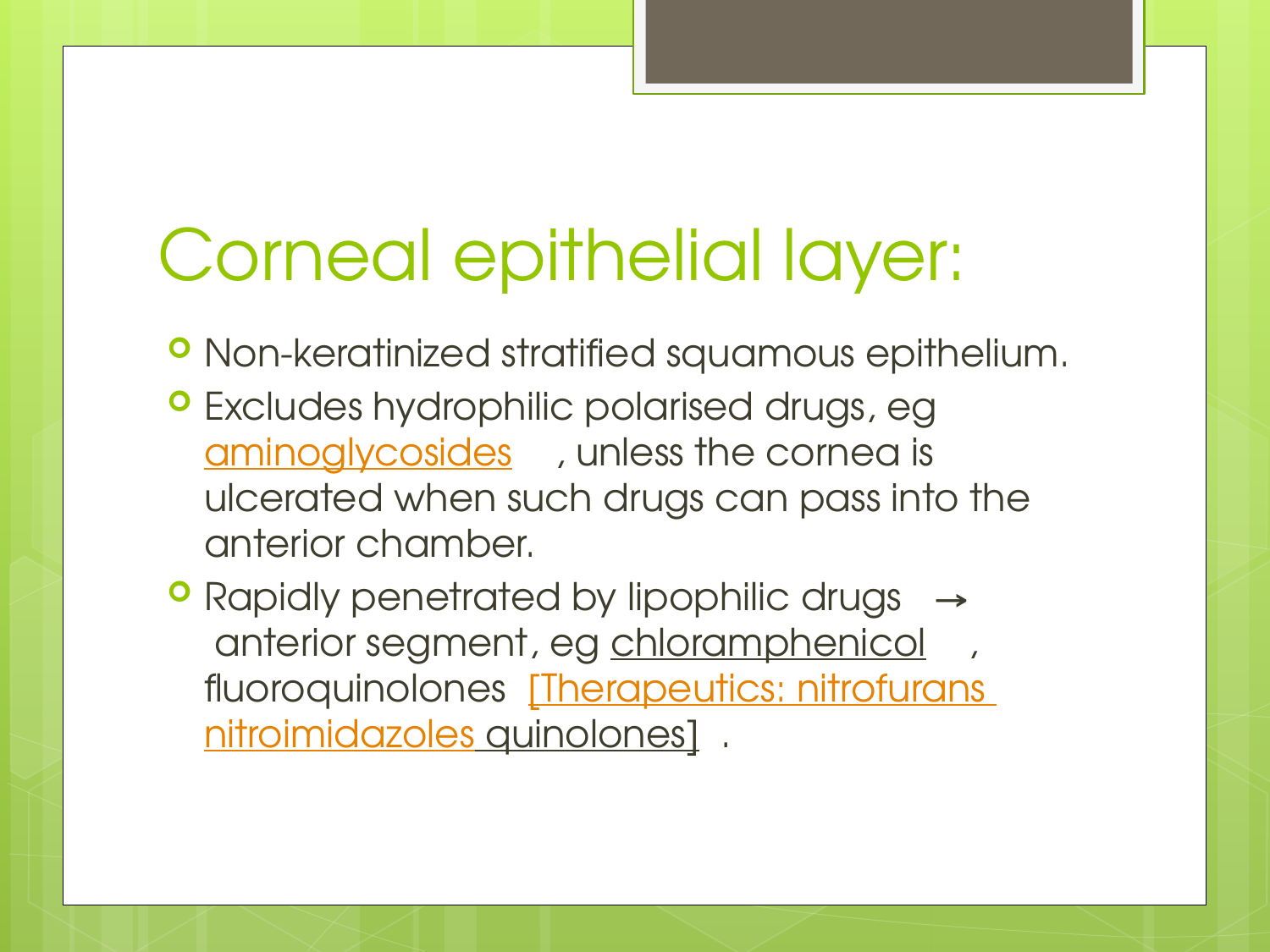

# Corneal epithelial layer:
Non-keratinized stratified squamous epithelium.
Excludes hydrophilic polarised drugs, eg aminoglycosides    , unless the cornea is ulcerated when such drugs can pass into the anterior chamber.
Rapidly penetrated by lipophilic drugs   →    anterior segment, eg chloramphenicol    , fluoroquinolones  [Therapeutics: nitrofurans nitroimidazoles quinolones]  .